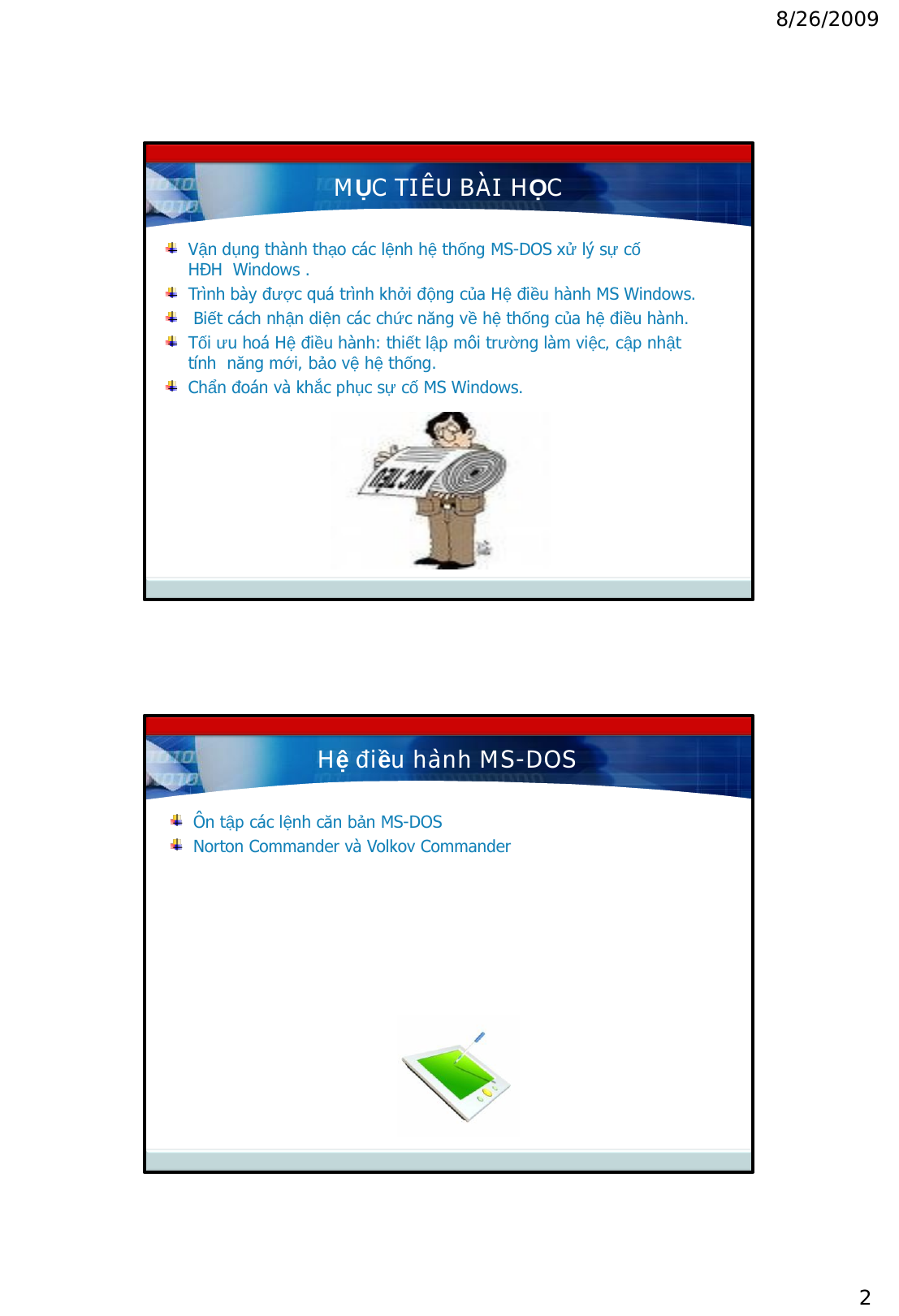

8/26/2009

MỤC TIÊU BÀI HỌC

Vận dụng thành thạo các lệnh hệ thống MS-DOS xử lý sự cố HĐH  Windows .
Trình bày được quá trình khởi động của Hệ điều hành MS Windows.  Biết cách nhận diện các chức năng về hệ thống của hệ điều hành.
Tối ưu hoá Hệ điều hành: thiết lập môi trường làm việc, cập nhật tính  năng mới, bảo vệ hệ thống.
Chẩn đoán và khắc phục sự cố MS Windows.

Hệ điều hành MS-DOS

Ôn tập các lệnh căn bản MS-DOS
Norton Commander và Volkov Commander

2